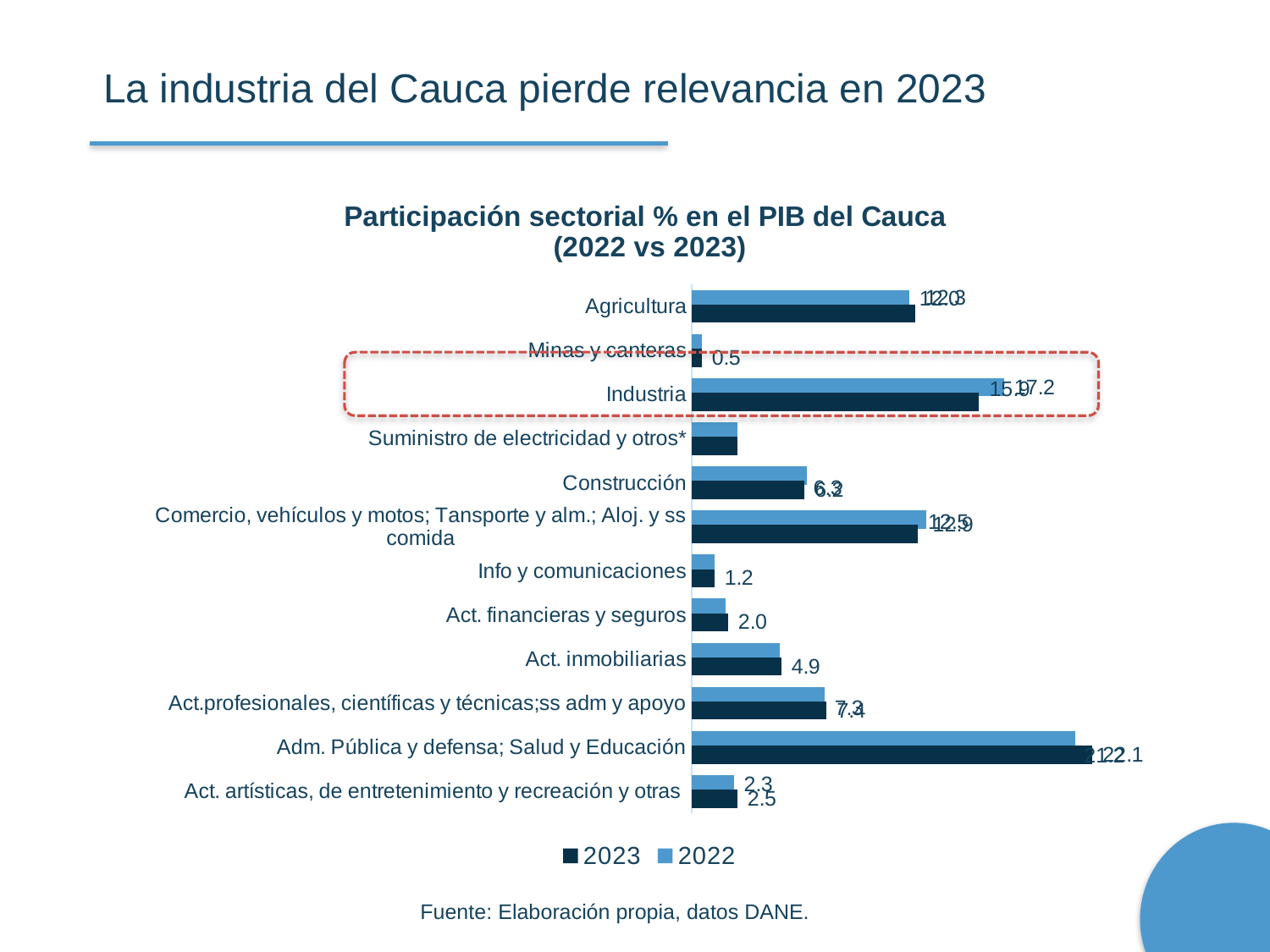

La industria del Cauca pierde relevancia en 2023

### Chart: Participación sectorial % en el PIB del Cauca
(2022 vs 2023)

| Category | 2022 | 2023 |
|---|---|---|
| Agricultura | 12.001169050243988 | 12.32756689777574 |
| Minas y canteras | 0.5462993572615543 | 0.5440727390847789 |
| Industria | 17.237731206705543 | 15.862319416265649 |
| Suministro de electricidad y otros* | 2.5005116277481356 | 2.5156155503621163 |
| Construcción | 6.3348219592582 | 6.235514133880506 |
| Comercio, vehículos y motos; Tansporte y alm.; Aloj. y ss comida | 12.926924425229755 | 12.47621743528881 |
| Info y comunicaciones | 1.2443178089781701 | 1.2432936367836112 |
| Act. financieras y seguros | 1.866478944067538 | 1.9936486784087282 |
| Act. inmobiliarias | 4.857051492033988 | 4.931218262559796 |
| Act.profesionales, científicas y técnicas;ss adm y apoyo | 7.316464094195347 | 7.44744586967084 |
| Adm. Pública y defensa; Salud y Educación | 21.18634391295486 | 22.11771301457455 |
| Act. artísticas, de entretenimiento y recreación y otras  | 2.3151251481711057 | 2.5065872517130017 |
Fuente: Elaboración propia, datos DANE.